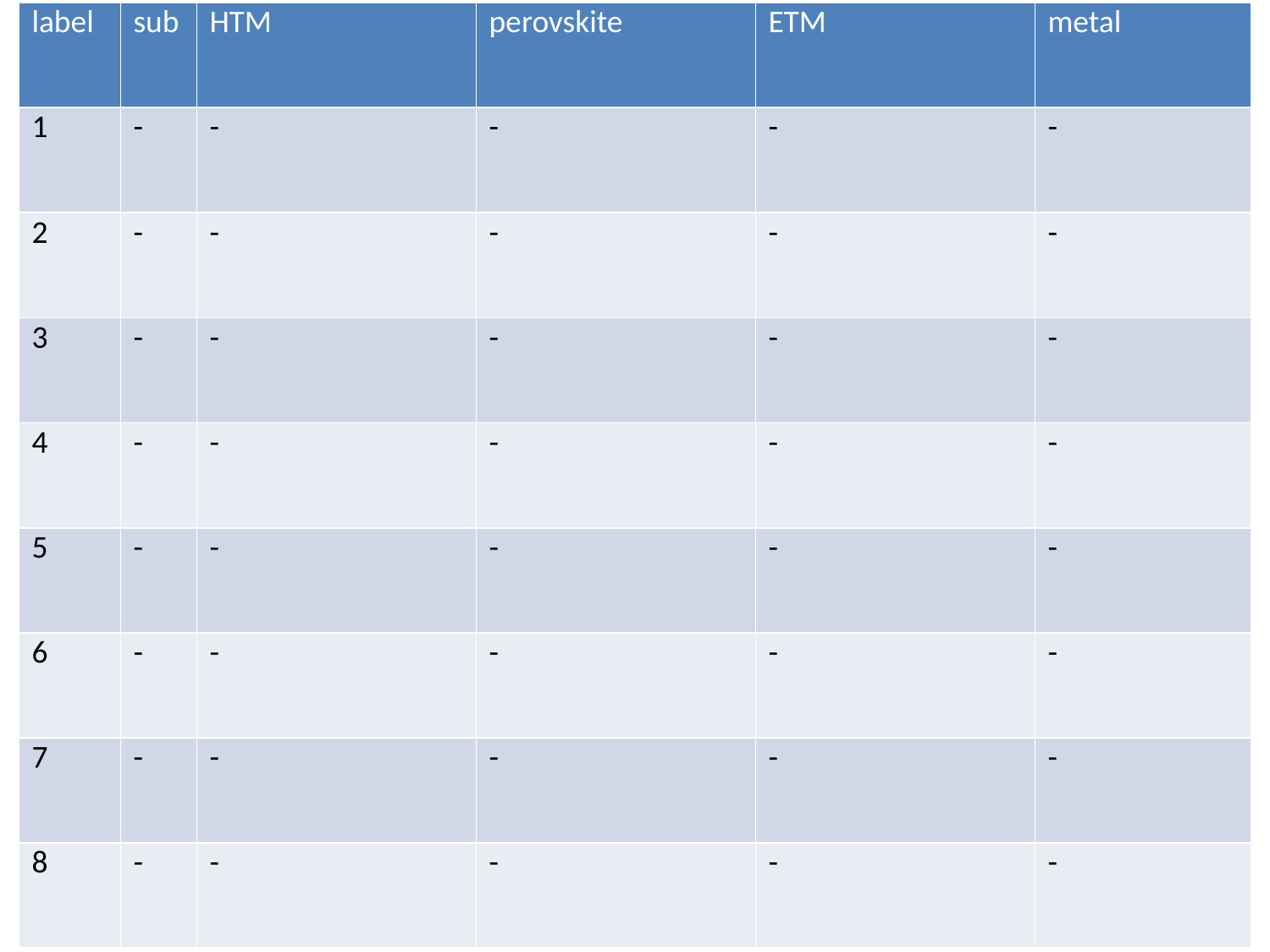

| label | sub | HTM | perovskite | ETM | metal |
| --- | --- | --- | --- | --- | --- |
| 1 | - | - | - | - | - |
| 2 | - | - | - | - | - |
| 3 | - | - | - | - | - |
| 4 | - | - | - | - | - |
| 5 | - | - | - | - | - |
| 6 | - | - | - | - | - |
| 7 | - | - | - | - | - |
| 8 | - | - | - | - | - |